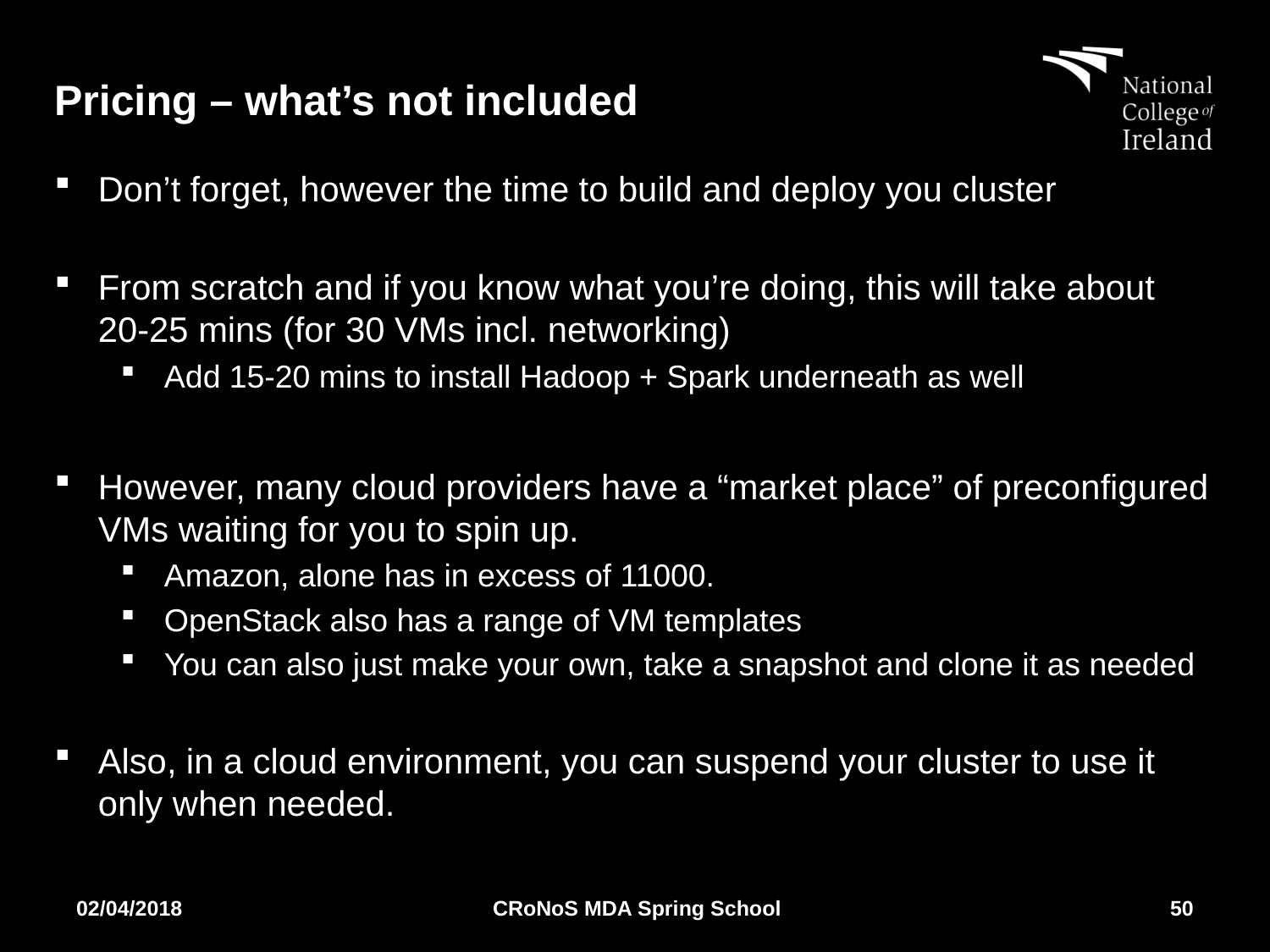

# Pricing – what’s not included
Don’t forget, however the time to build and deploy you cluster

From scratch and if you know what you’re doing, this will take about 20-25 mins (for 30 VMs incl. networking)
Add 15-20 mins to install Hadoop + Spark underneath as well

However, many cloud providers have a “market place” of preconfigured VMs waiting for you to spin up.
Amazon, alone has in excess of 11000.
OpenStack also has a range of VM templates
You can also just make your own, take a snapshot and clone it as needed

Also, in a cloud environment, you can suspend your cluster to use it only when needed.

02/04/2018
CRoNoS MDA Spring School
50